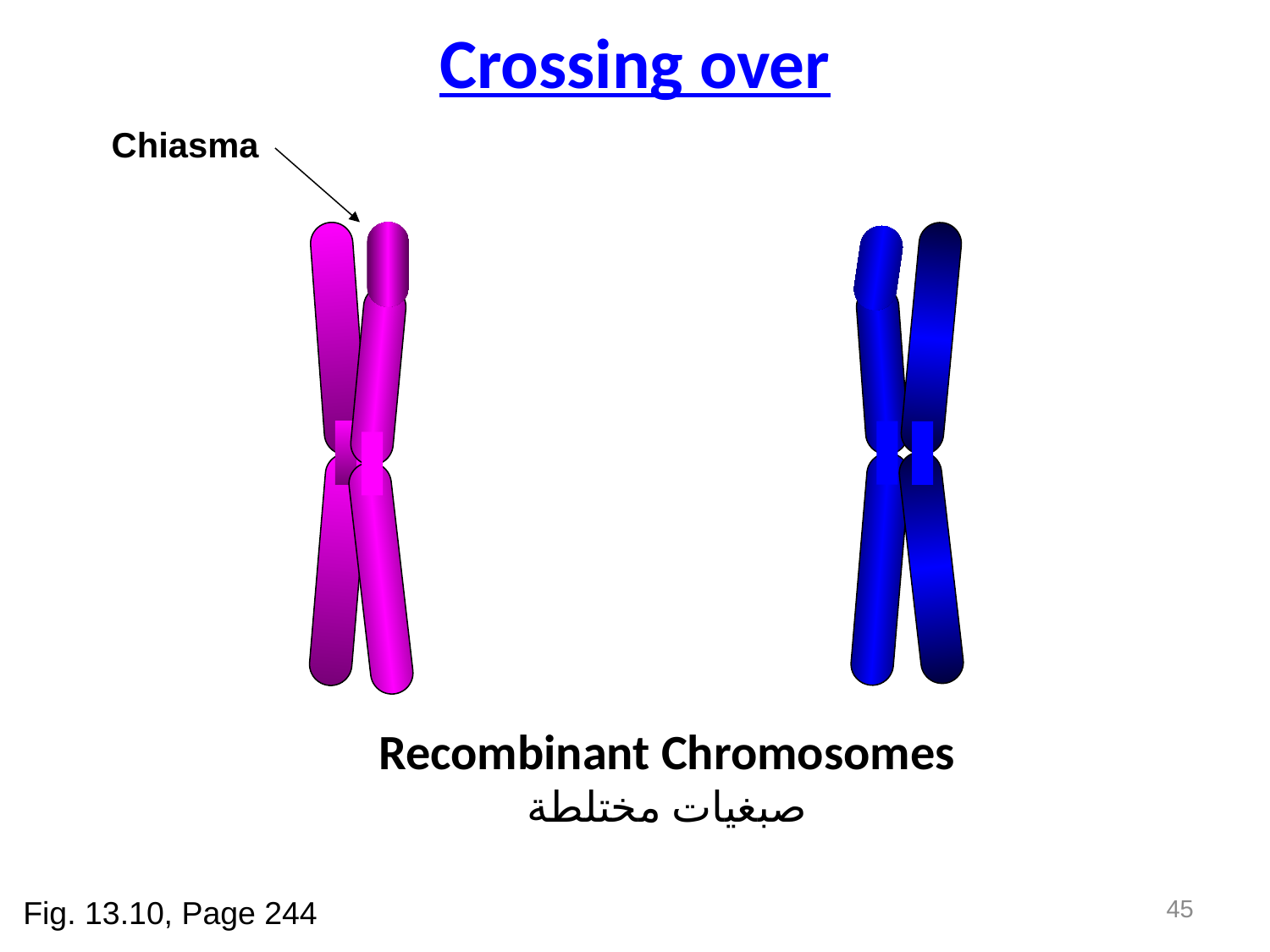

Crossing over
Chiasma

Recombinant Chromosomes
صبغيات مختلطة
45
Fig. 13.10, Page 244